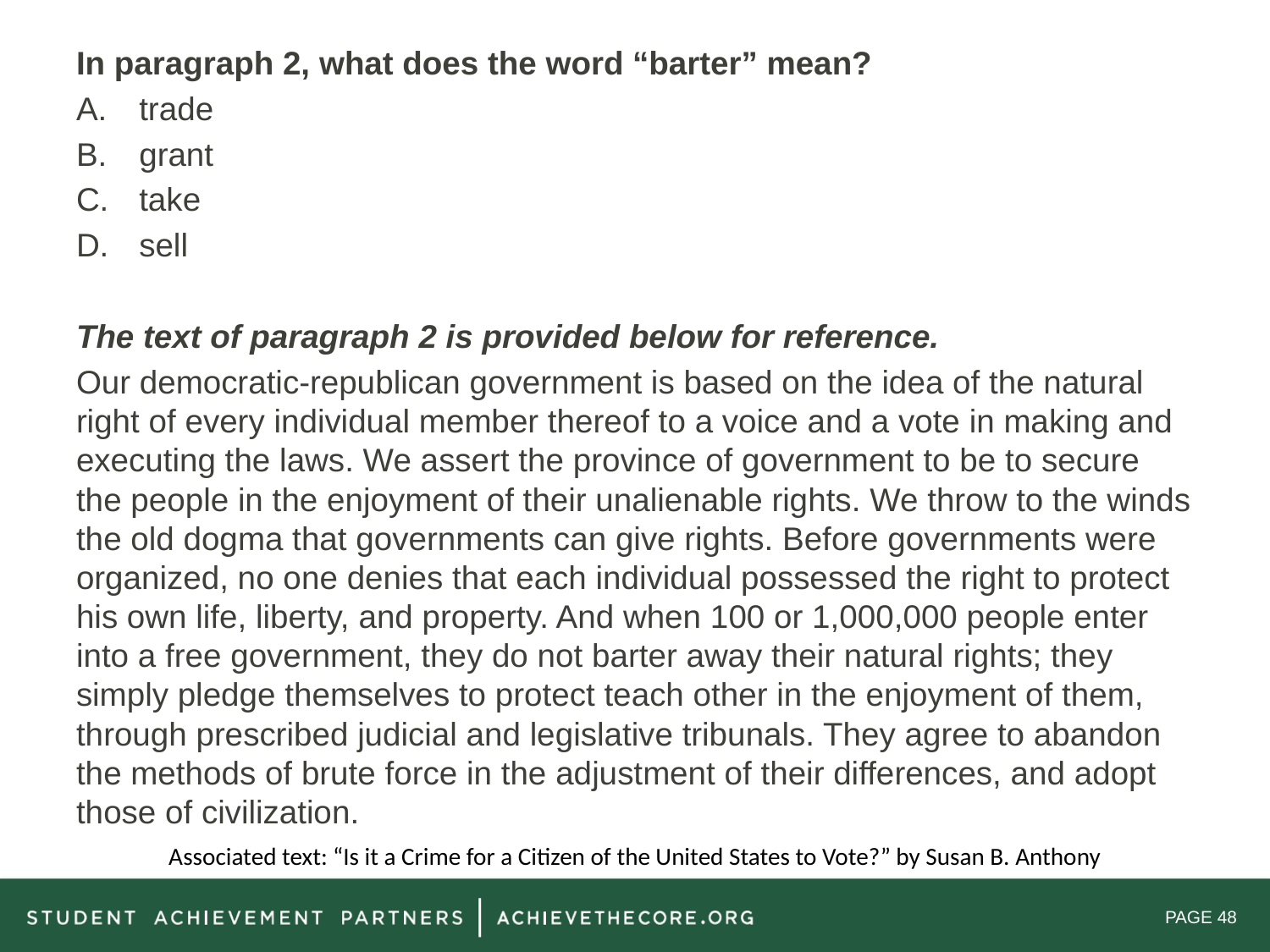

In paragraph 2, what does the word “barter” mean?
trade
grant
take
sell

The text of paragraph 2 is provided below for reference.
Our democratic-republican government is based on the idea of the natural right of every individual member thereof to a voice and a vote in making and executing the laws. We assert the province of government to be to secure the people in the enjoyment of their unalienable rights. We throw to the winds the old dogma that governments can give rights. Before governments were organized, no one denies that each individual possessed the right to protect his own life, liberty, and property. And when 100 or 1,000,000 people enter into a free government, they do not barter away their natural rights; they simply pledge themselves to protect teach other in the enjoyment of them, through prescribed judicial and legislative tribunals. They agree to abandon the methods of brute force in the adjustment of their differences, and adopt those of civilization.

Associated text: “Is it a Crime for a Citizen of the United States to Vote?” by Susan B. Anthony